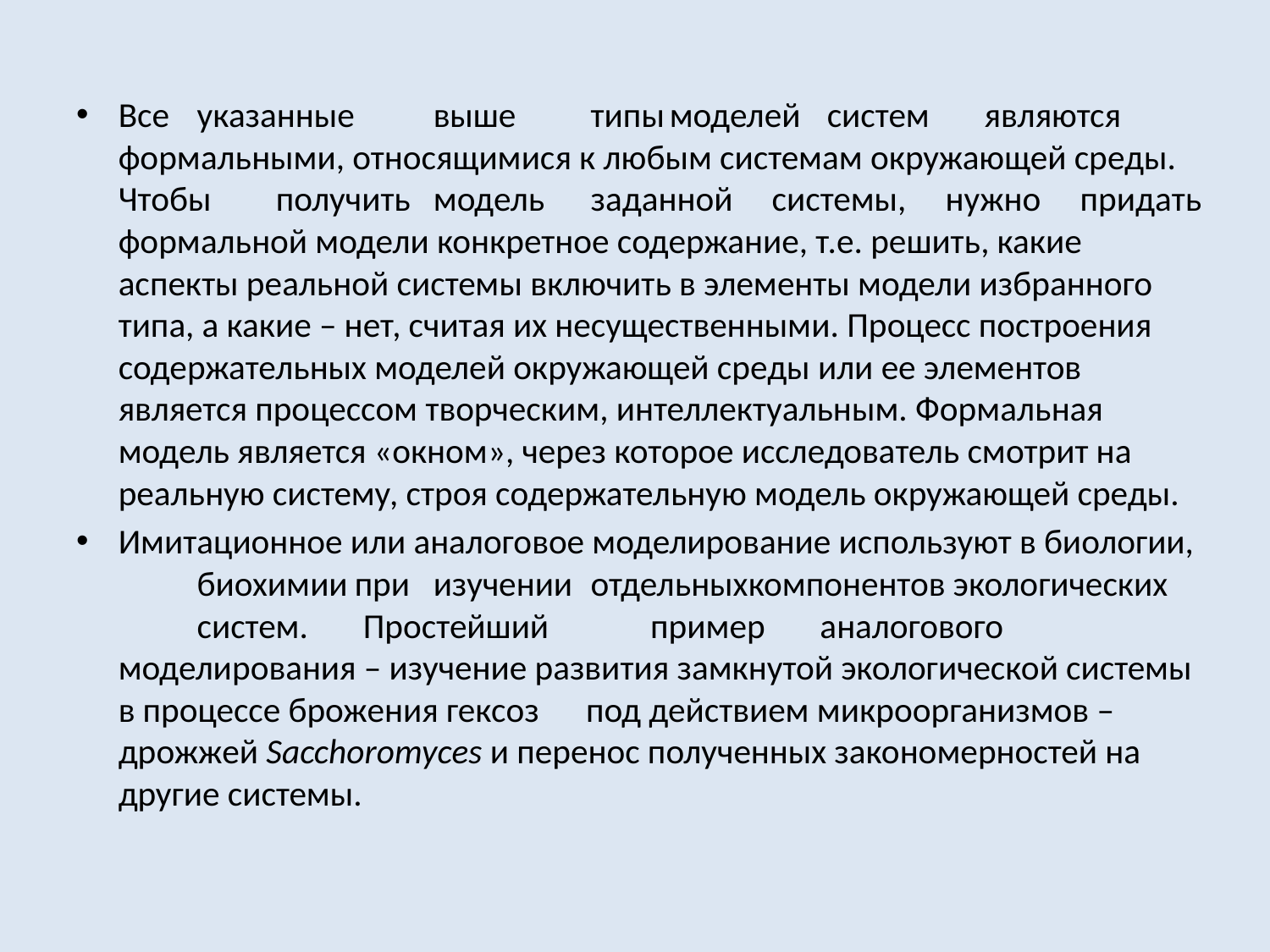

Все	указанные	выше	типы	моделей	систем	являются формальными, относящимися к любым системам окружающей среды. Чтобы	получить	модель	заданной     системы,     нужно     придать формальной модели конкретное содержание, т.е. решить, какие аспекты реальной системы включить в элементы модели избранного типа, а какие – нет, считая их несущественными. Процесс построения содержательных моделей окружающей среды или ее элементов является процессом творческим, интеллектуальным. Формальная модель является «окном», через которое исследователь смотрит на реальную систему, строя содержательную модель окружающей среды.
Имитационное или аналоговое моделирование используют в биологии,	биохимии	при	изучении	отдельных	компонентов экологических	систем.       Простейший             пример       аналогового моделирования – изучение развития замкнутой экологической системы в процессе брожения гексоз      под действием микроорганизмов – дрожжей Sacchoromyces и перенос полученных закономерностей на другие системы.